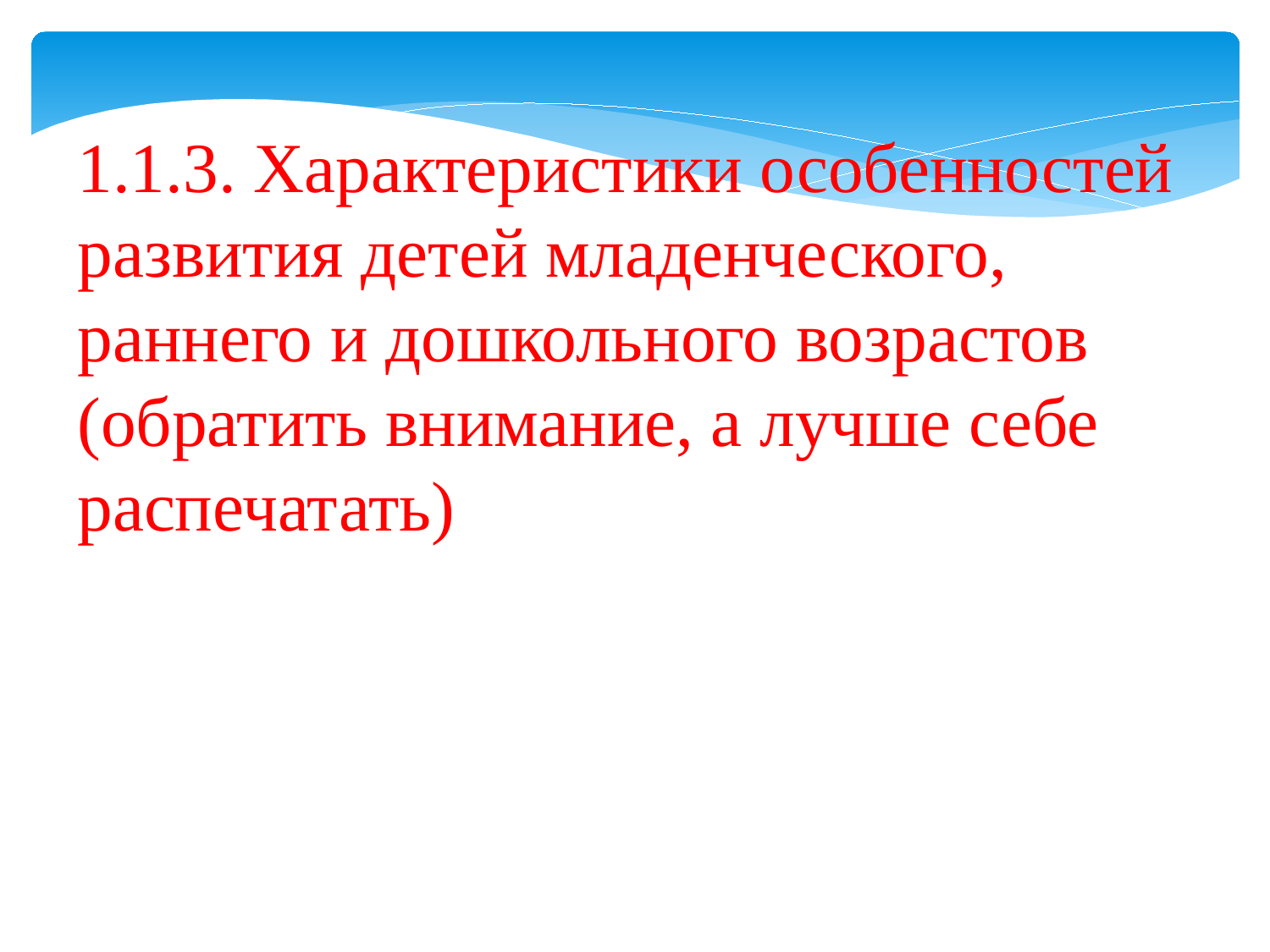

1.1.3. Характеристики особенностей развития детей младенческого, раннего и дошкольного возрастов
(обратить внимание, а лучше себе распечатать)